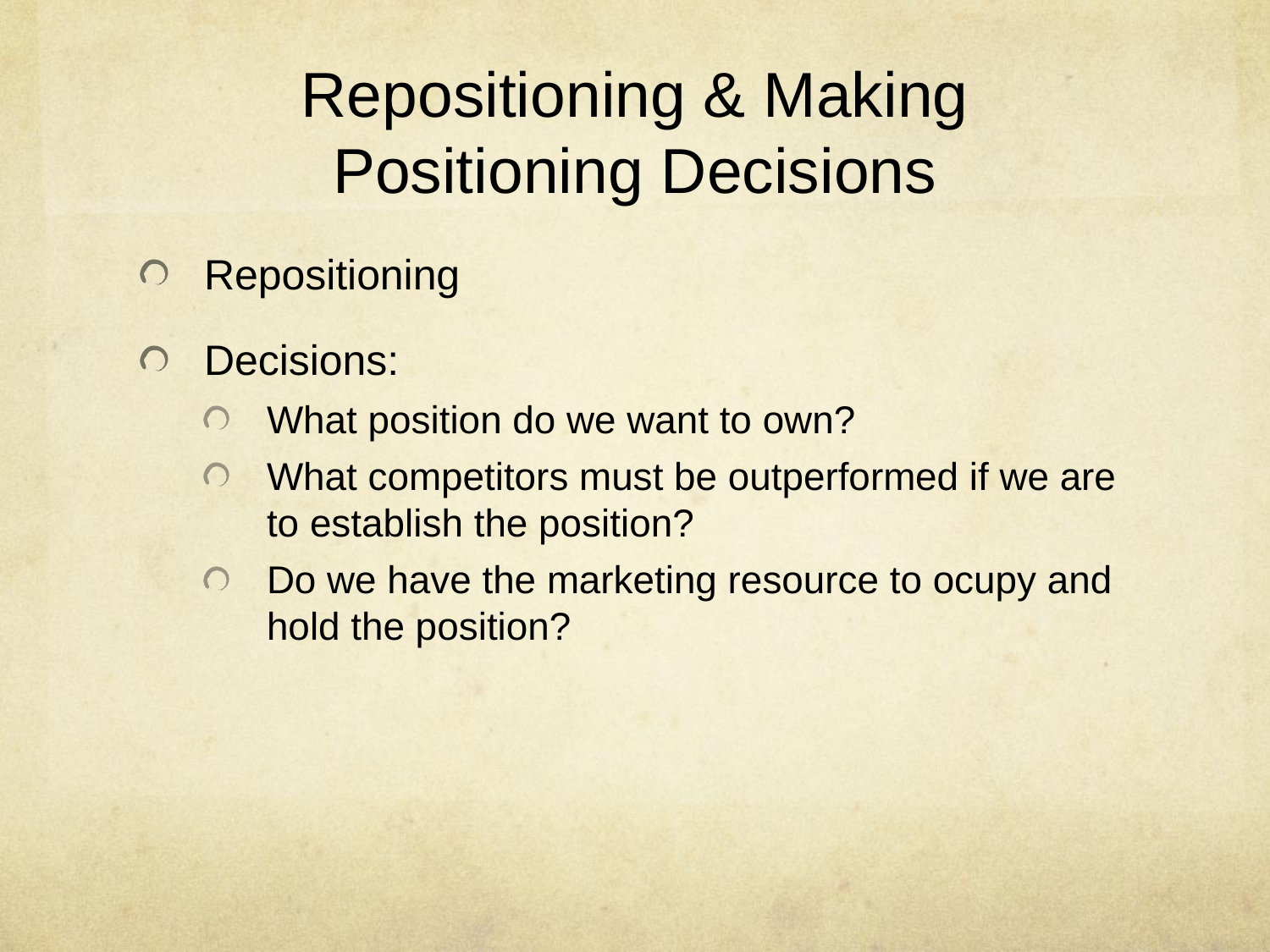

# Repositioning & Making Positioning Decisions
Repositioning
Decisions:
What position do we want to own?
What competitors must be outperformed if we are to establish the position?
Do we have the marketing resource to ocupy and hold the position?